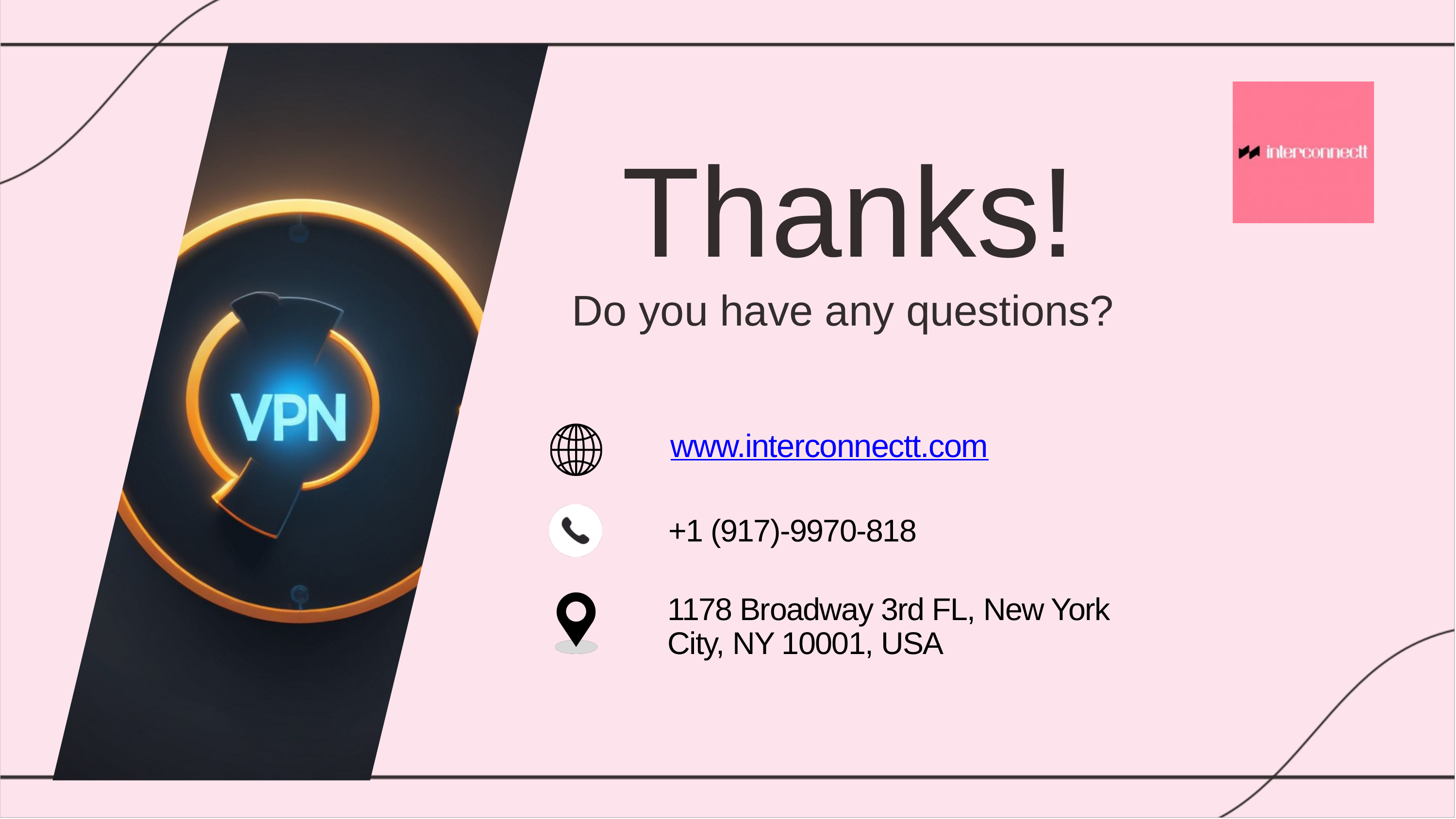

Thanks!
Do you have any questions?

www.interconnectt.com

+1 (917)-9970-818

1178 Broadway 3rd FL, New York City, NY 10001, USA